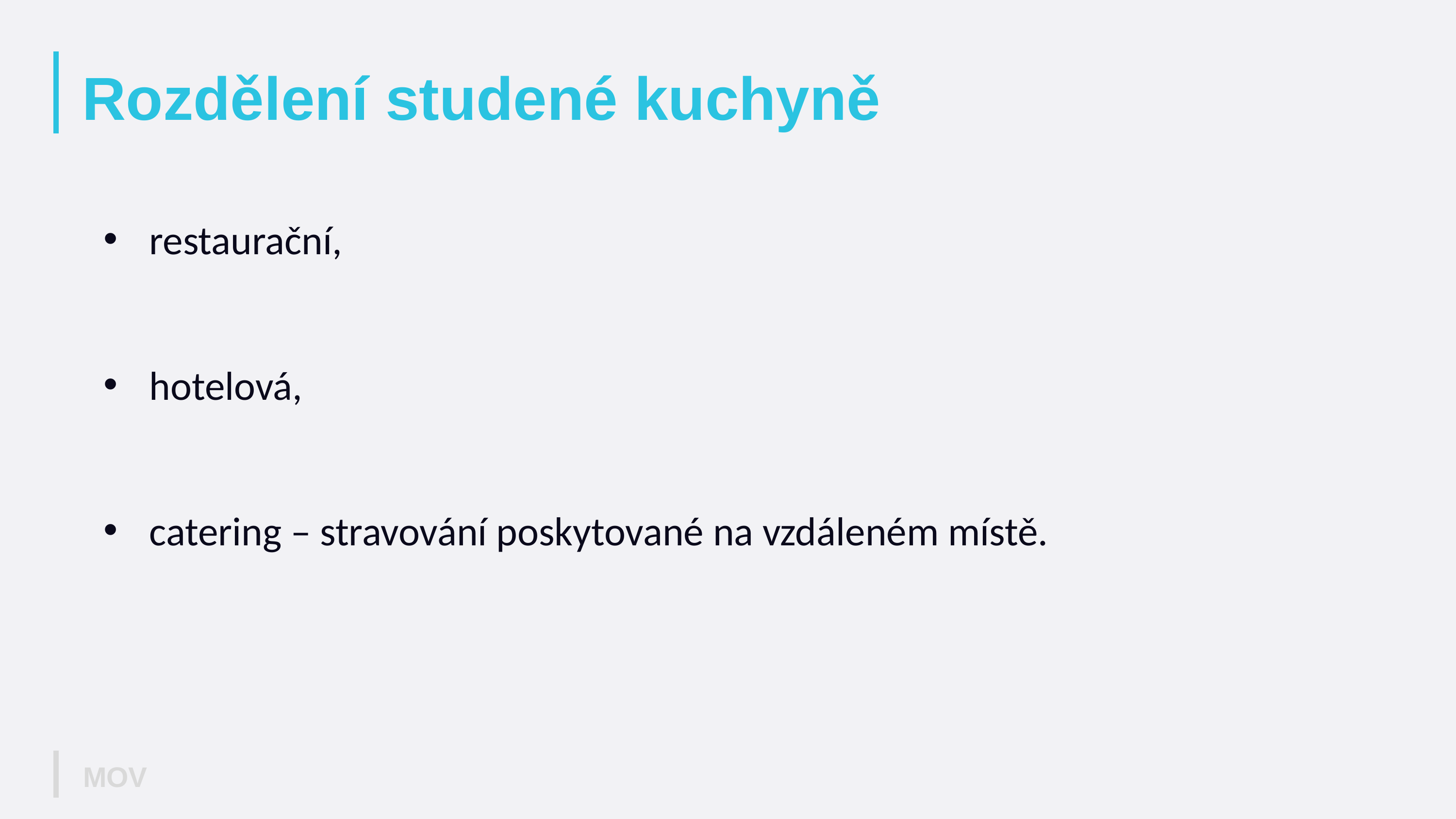

# Rozdělení studené kuchyně
restaurační,

hotelová,

catering – stravování poskytované na vzdáleném místě.